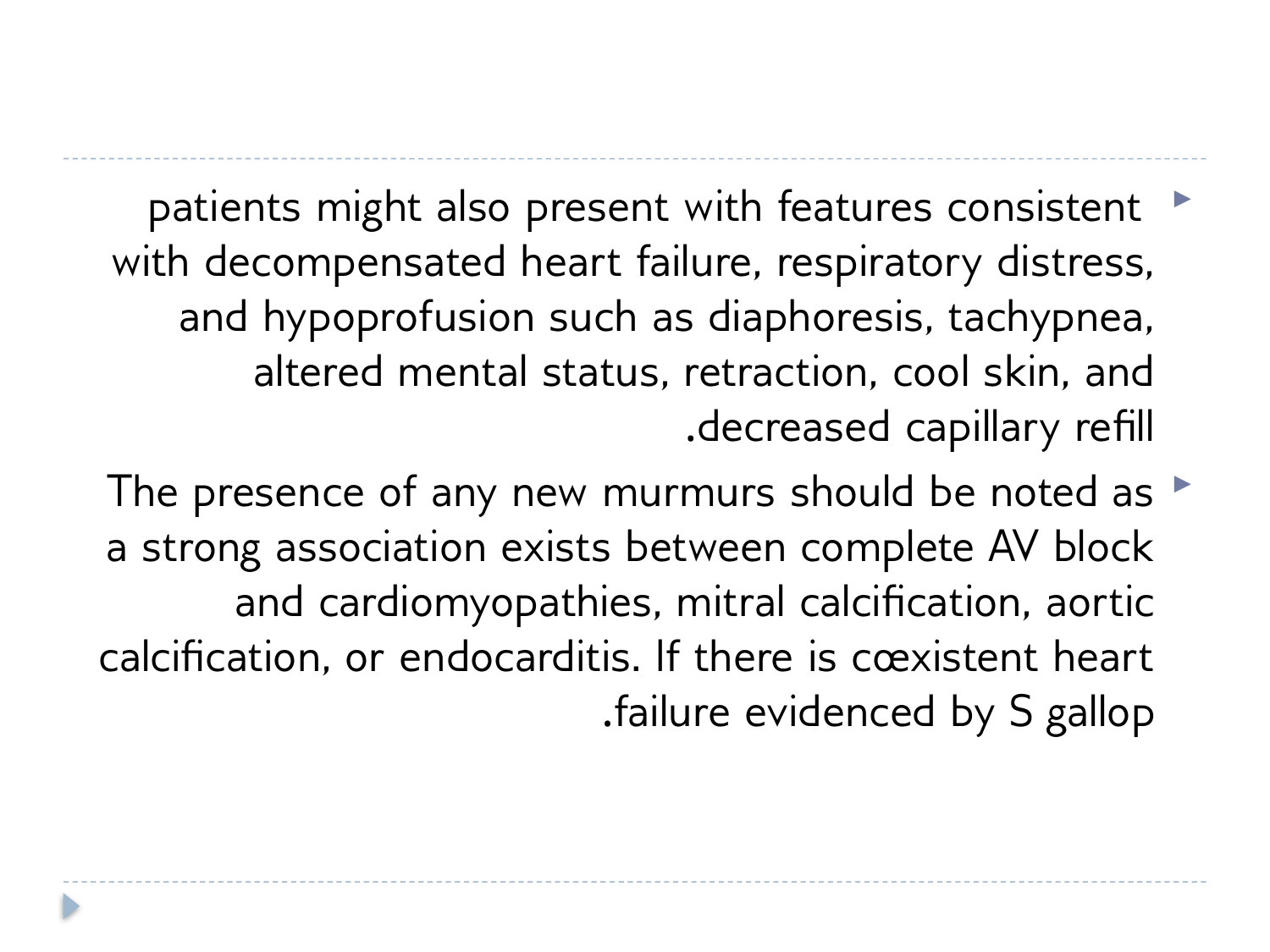

#
 patients might also present with features consistent with decompensated heart failure, respiratory distress, and hypoprofusion such as diaphoresis, tachypnea, altered mental status, retraction, cool skin, and decreased capillary refill.
The presence of any new murmurs should be noted as a strong association exists between complete AV block and cardiomyopathies, mitral calcification, aortic calcification, or endocarditis. If there is coexistent heart failure evidenced by S gallop.